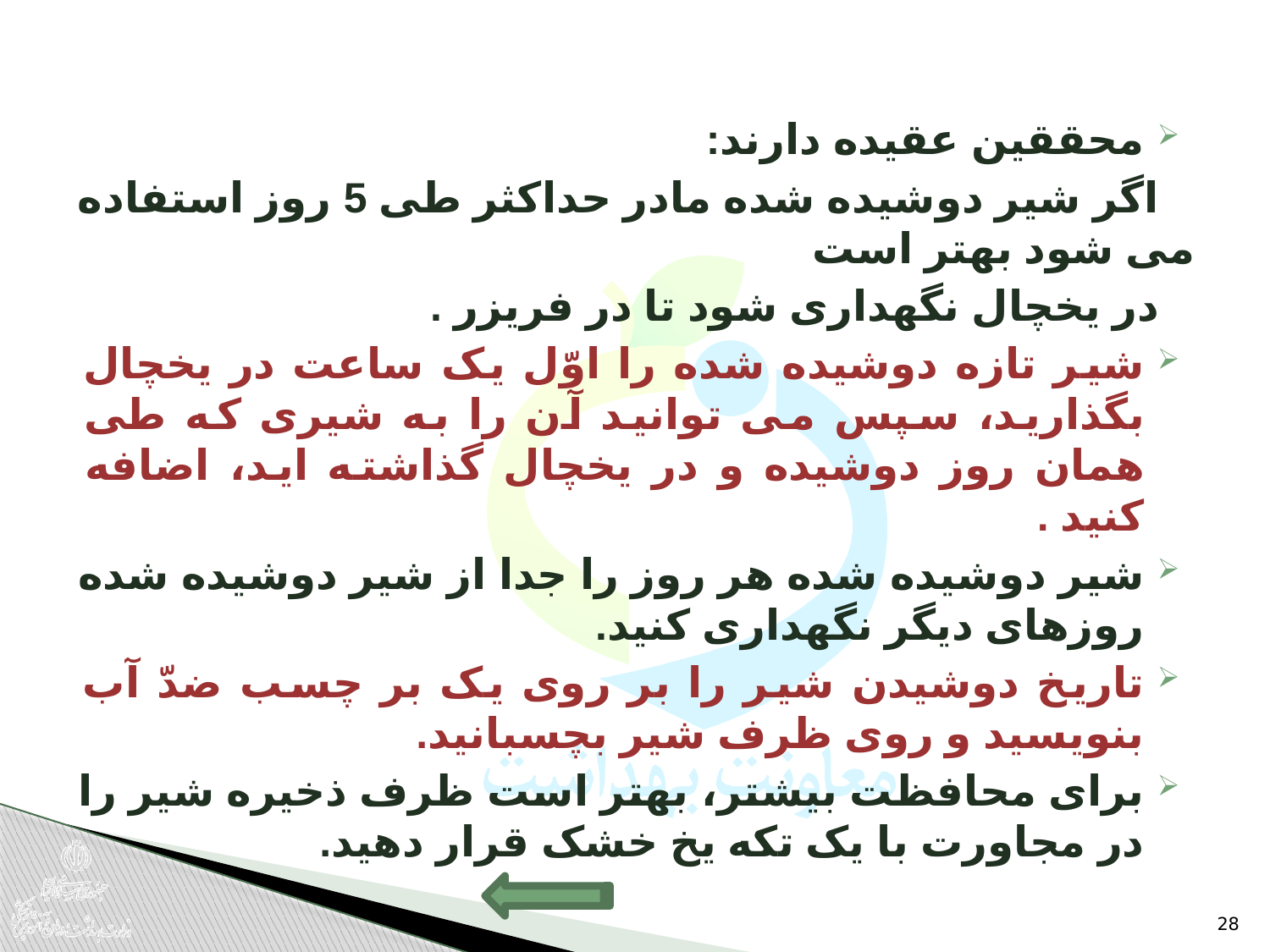

محققین عقیده دارند:
   اگر شیر دوشیده شده مادر حداکثر طی 5 روز استفاده می شود بهتر است
   در یخچال نگهداری شود تا در فریزر .
شیر تازه دوشیده شده را اوّل یک ساعت در یخچال بگذارید، سپس می توانید آن را به شیری که طی همان روز دوشیده و در یخچال گذاشته اید، اضافه کنید .
شیر دوشیده شده هر روز را جدا از شیر دوشیده شده روزهای دیگر نگهداری کنید.
تاریخ دوشیدن شیر را بر روی یک بر چسب ضدّ آب بنویسید و روی ظرف شیر بچسبانید.
برای محافظت بیشتر، بهتر است ظرف ذخیره شیر را در مجاورت با یک تکه یخ خشک قرار دهید.

28